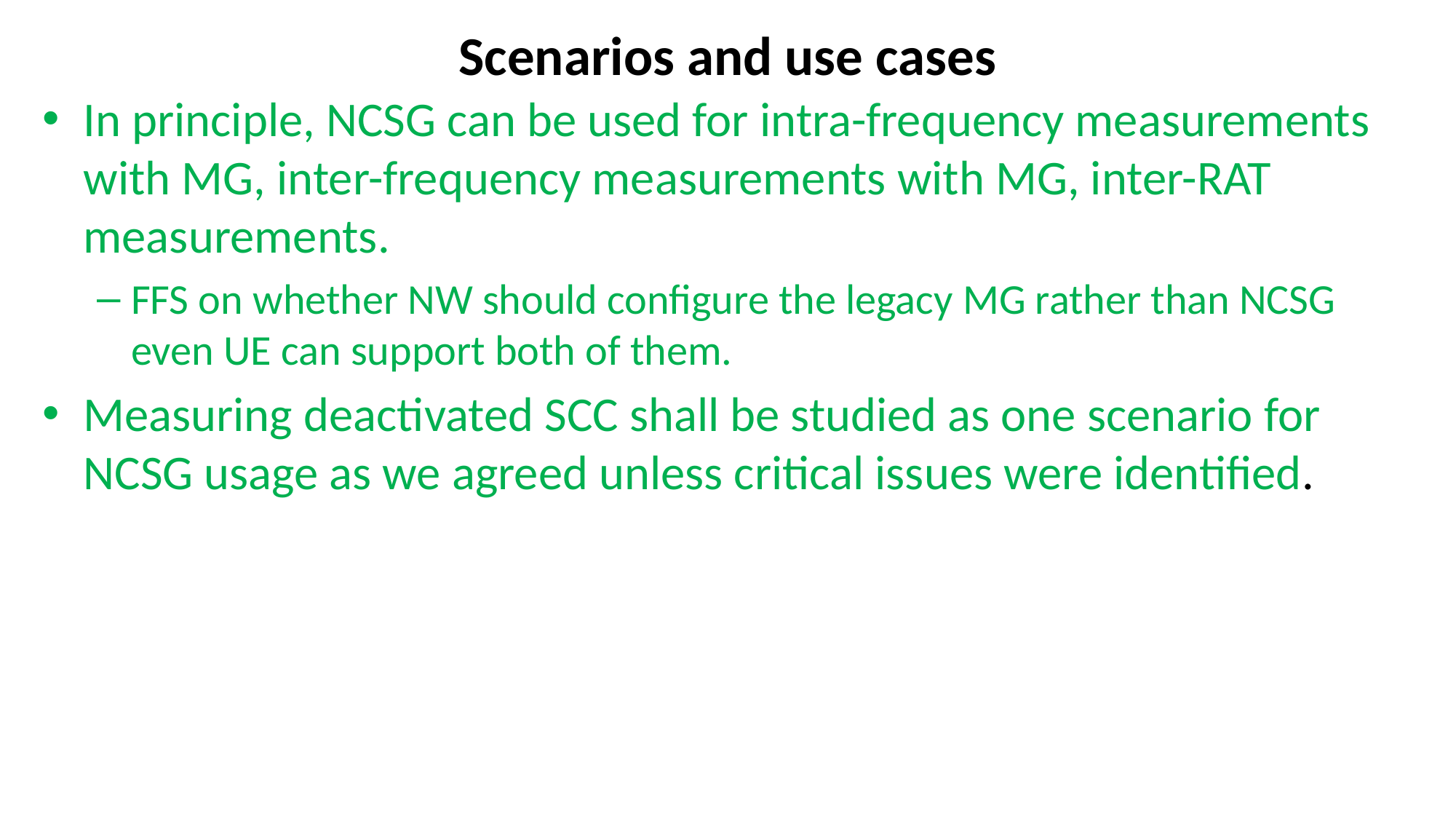

# Scenarios and use cases
In principle, NCSG can be used for intra-frequency measurements with MG, inter-frequency measurements with MG, inter-RAT measurements.
FFS on whether NW should configure the legacy MG rather than NCSG even UE can support both of them.
Measuring deactivated SCC shall be studied as one scenario for NCSG usage as we agreed unless critical issues were identified.